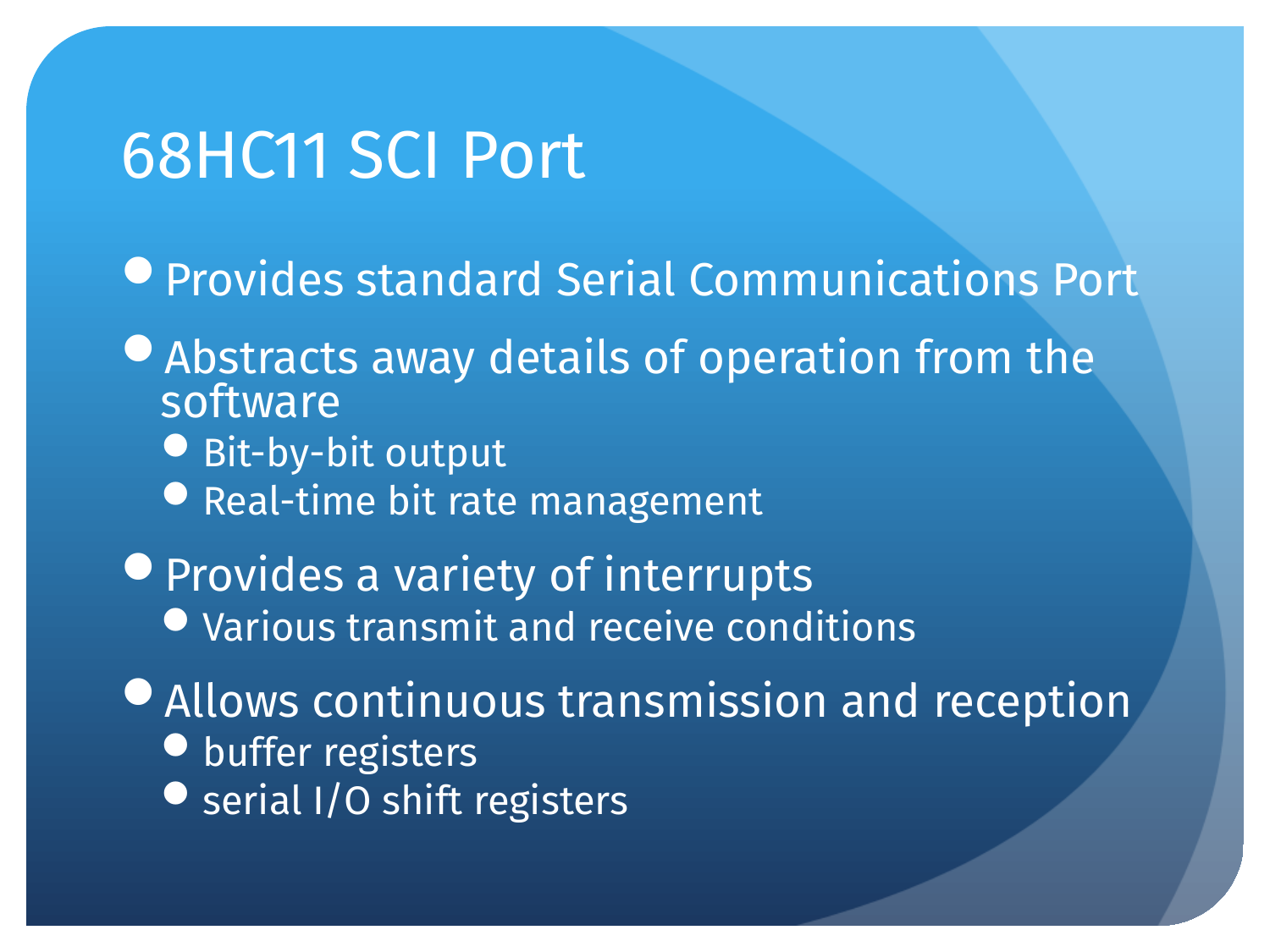

# 68HC11 SCI Port
Provides standard Serial Communications Port
Abstracts away details of operation from the software
Bit-by-bit output
Real-time bit rate management
Provides a variety of interrupts
Various transmit and receive conditions
Allows continuous transmission and reception
buffer registers
serial I/O shift registers